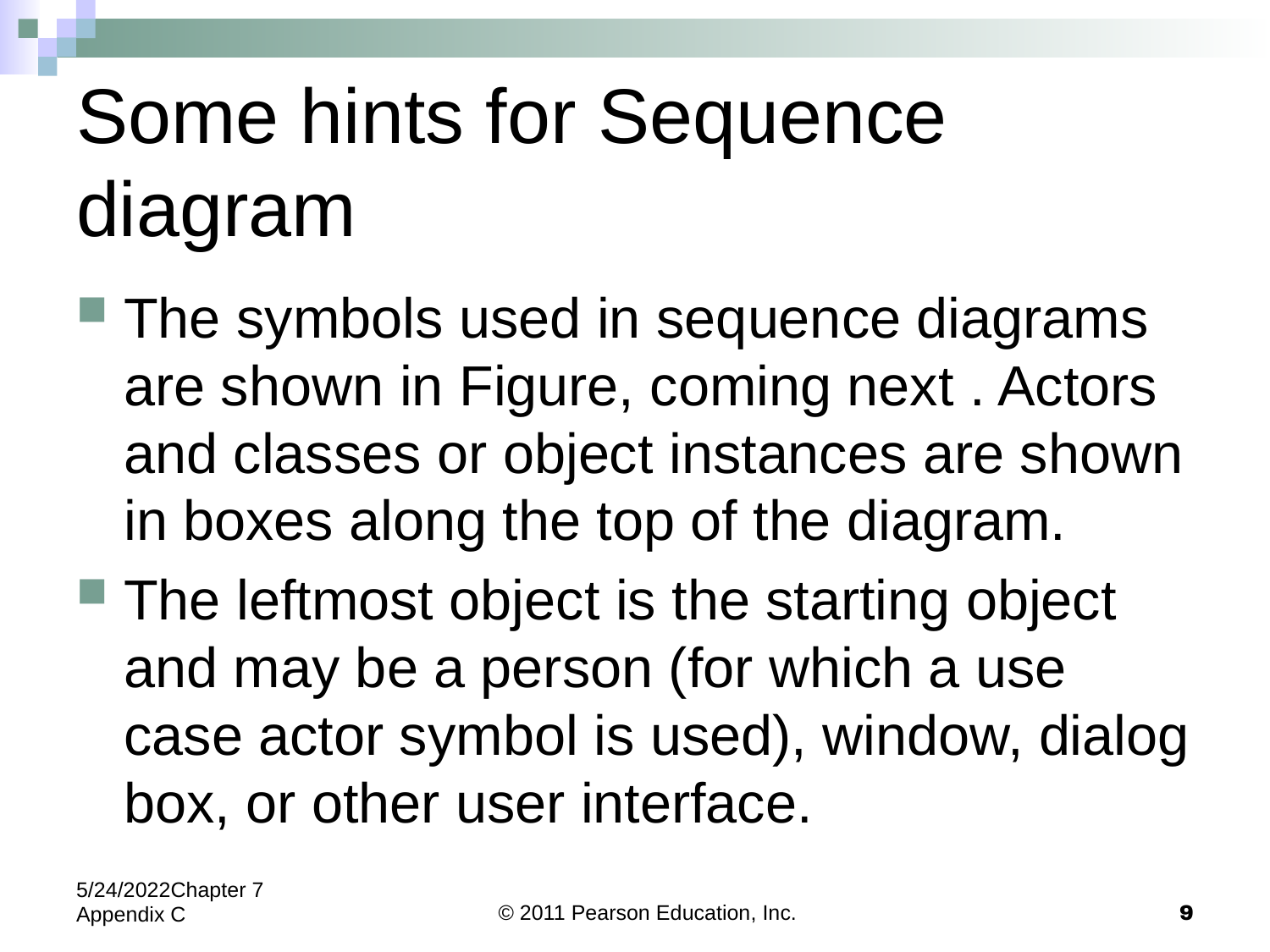

# Some hints for Sequence diagram
The symbols used in sequence diagrams are shown in Figure, coming next . Actors and classes or object instances are shown in boxes along the top of the diagram.
The leftmost object is the starting object and may be a person (for which a use case actor symbol is used), window, dialog box, or other user interface.
5/24/2022Chapter 7 Appendix C
© 2011 Pearson Education, Inc.
9